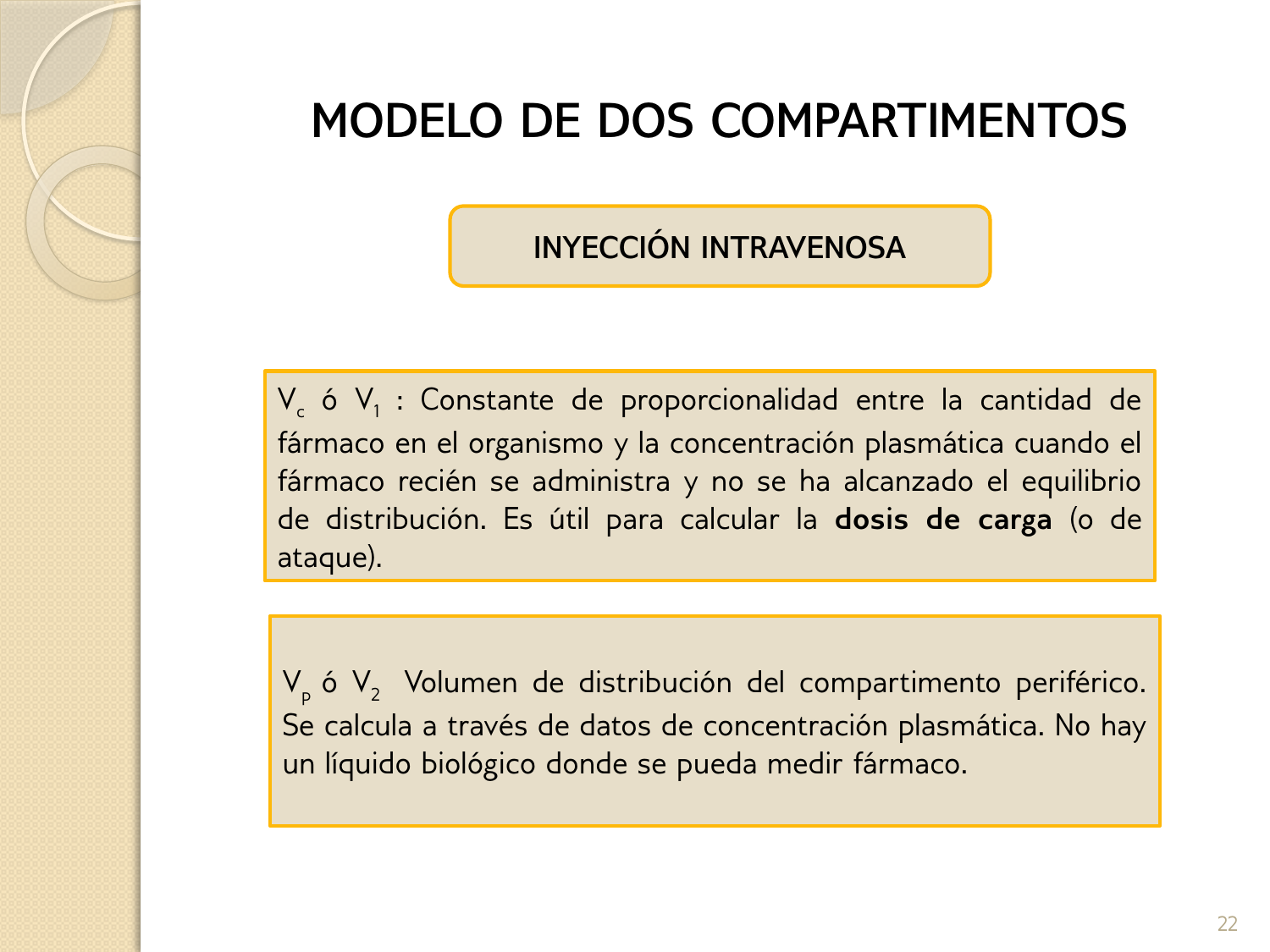

# MODELO DE DOS COMPARTIMENTOS
INYECCIÓN INTRAVENOSA
Vc ó V1 : Constante de proporcionalidad entre la cantidad de fármaco en el organismo y la concentración plasmática cuando el fármaco recién se administra y no se ha alcanzado el equilibrio de distribución. Es útil para calcular la dosis de carga (o de ataque).
Vp ó V2  Volumen de distribución del compartimento periférico. Se calcula a través de datos de concentración plasmática. No hay un líquido biológico donde se pueda medir fármaco.
22